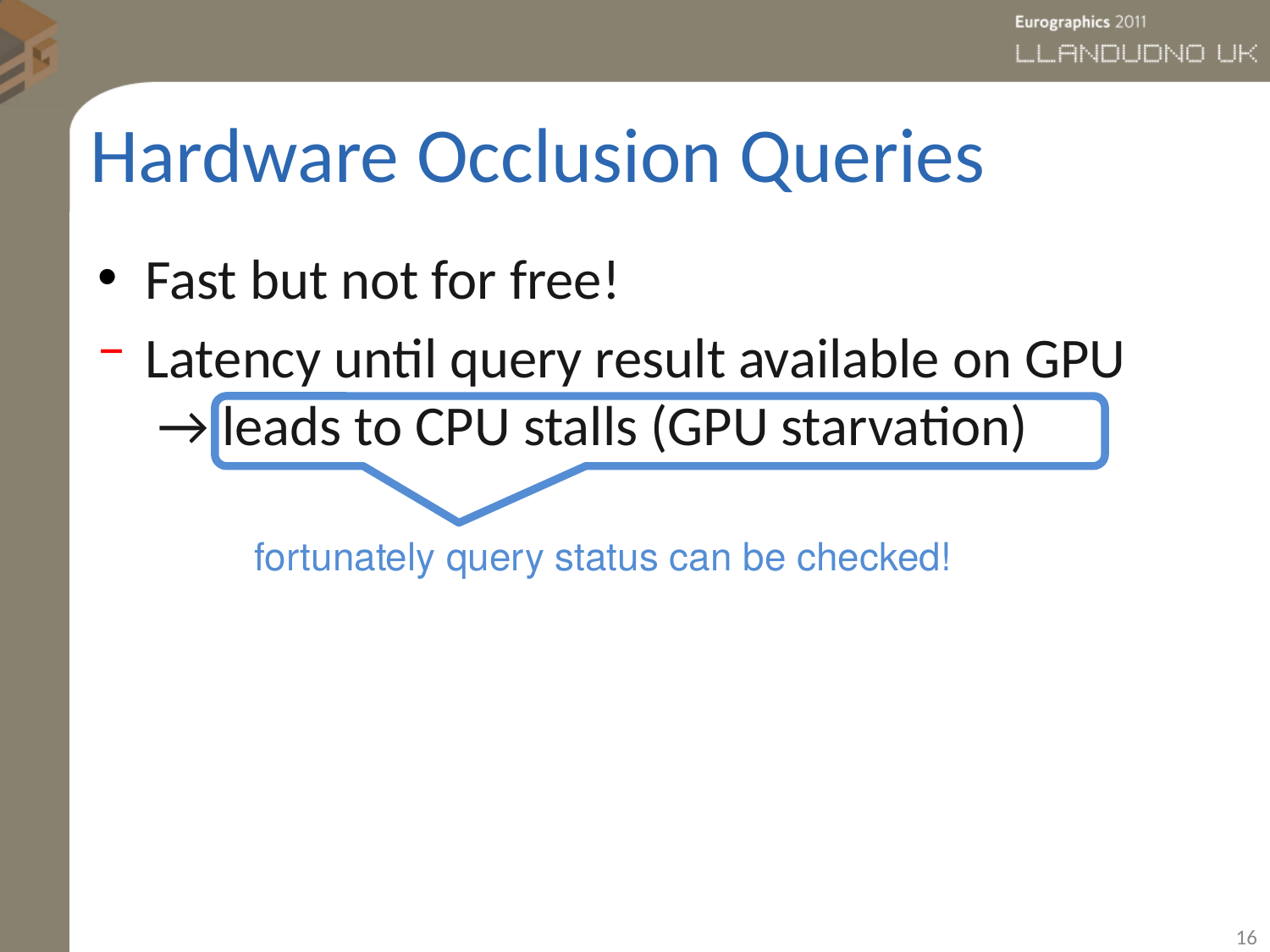

# Hardware Occlusion Queries
Fast but not for free!
Latency until query result available on GPU
 → leads to CPU stalls (GPU starvation)

fortunately query status can be checked!
16